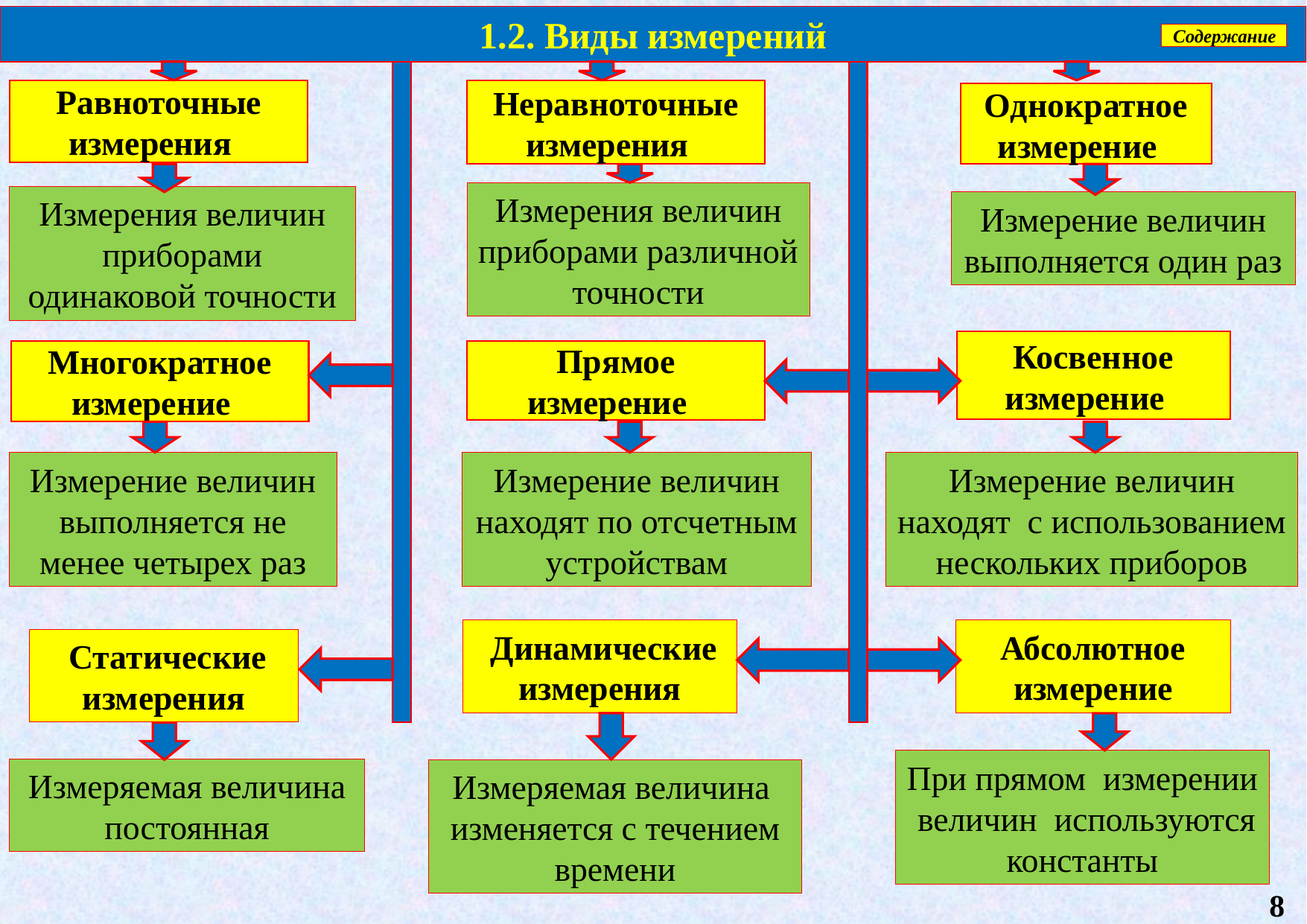

1.2. Виды измерений
Содержание

Равноточные измерения
Неравноточные измерения
Однократное измерение

Измерения величин приборами различной точности
Измерения величин приборами одинаковой точности
Измерение величин выполняется один раз
Косвенное измерение

Многократное измерение
Прямое измерение

Измерение величин выполняется не менее четырех раз
Измерение величин находят по отсчетным устройствам
Измерение величин находят  с использованием нескольких приборов

 Динамические измерения
 Абсолютное  измерение

 Статические измерения

При прямом  измерении  величин  используются константы
Измеряемая величина постоянная
Измеряемая величина  изменяется с течением времени
8